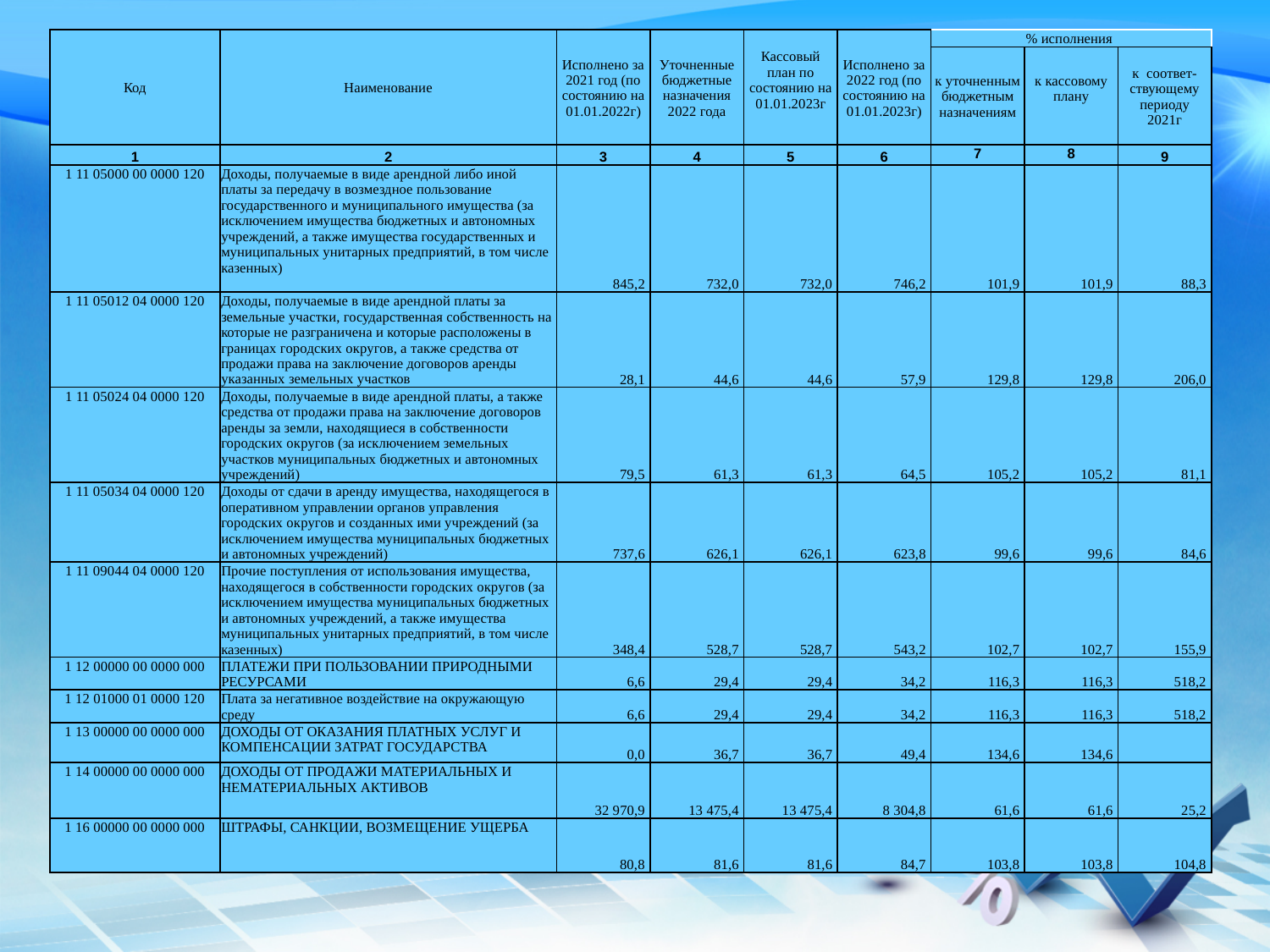

| Код | Наименование | Исполнено за 2021 год (по состоянию на 01.01.2022г) | Уточненные бюджетные назначения 2022 года | Кассовый план по состоянию на 01.01.2023г | Исполнено за 2022 год (по состоянию на 01.01.2023г) | % исполнения |  |  |
| --- | --- | --- | --- | --- | --- | --- | --- | --- |
|  |  |  |  |  |  | к уточненным бюджетным назначениям | к кассовому плану | к соответ-ствующему периоду 2021г |
| 1 | 2 | 3 | 4 | 5 | 6 | 7 | 8 | 9 |
| 1 11 05000 00 0000 120 | Доходы, получаемые в виде арендной либо иной платы за передачу в возмездное пользование государственного и муниципального имущества (за исключением имущества бюджетных и автономных учреждений, а также имущества государственных и муниципальных унитарных предприятий, в том числе казенных) | 845,2 | 732,0 | 732,0 | 746,2 | 101,9 | 101,9 | 88,3 |
| 1 11 05012 04 0000 120 | Доходы, получаемые в виде арендной платы за земельные участки, государственная собственность на которые не разграничена и которые расположены в границах городских округов, а также средства от продажи права на заключение договоров аренды указанных земельных участков | 28,1 | 44,6 | 44,6 | 57,9 | 129,8 | 129,8 | 206,0 |
| 1 11 05024 04 0000 120 | Доходы, получаемые в виде арендной платы, а также средства от продажи права на заключение договоров аренды за земли, находящиеся в собственности городских округов (за исключением земельных участков муниципальных бюджетных и автономных учреждений) | 79,5 | 61,3 | 61,3 | 64,5 | 105,2 | 105,2 | 81,1 |
| 1 11 05034 04 0000 120 | Доходы от сдачи в аренду имущества, находящегося в оперативном управлении органов управления городских округов и созданных ими учреждений (за исключением имущества муниципальных бюджетных и автономных учреждений) | 737,6 | 626,1 | 626,1 | 623,8 | 99,6 | 99,6 | 84,6 |
| 1 11 09044 04 0000 120 | Прочие поступления от использования имущества, находящегося в собственности городских округов (за исключением имущества муниципальных бюджетных и автономных учреждений, а также имущества муниципальных унитарных предприятий, в том числе казенных) | 348,4 | 528,7 | 528,7 | 543,2 | 102,7 | 102,7 | 155,9 |
| 1 12 00000 00 0000 000 | ПЛАТЕЖИ ПРИ ПОЛЬЗОВАНИИ ПРИРОДНЫМИ РЕСУРСАМИ | 6,6 | 29,4 | 29,4 | 34,2 | 116,3 | 116,3 | 518,2 |
| 1 12 01000 01 0000 120 | Плата за негативное воздействие на окружающую среду | 6,6 | 29,4 | 29,4 | 34,2 | 116,3 | 116,3 | 518,2 |
| 1 13 00000 00 0000 000 | ДОХОДЫ ОТ ОКАЗАНИЯ ПЛАТНЫХ УСЛУГ И КОМПЕНСАЦИИ ЗАТРАТ ГОСУДАРСТВА | 0,0 | 36,7 | 36,7 | 49,4 | 134,6 | 134,6 |  |
| 1 14 00000 00 0000 000 | ДОХОДЫ ОТ ПРОДАЖИ МАТЕРИАЛЬНЫХ И НЕМАТЕРИАЛЬНЫХ АКТИВОВ | 32 970,9 | 13 475,4 | 13 475,4 | 8 304,8 | 61,6 | 61,6 | 25,2 |
| 1 16 00000 00 0000 000 | ШТРАФЫ, САНКЦИИ, ВОЗМЕЩЕНИЕ УЩЕРБА | 80,8 | 81,6 | 81,6 | 84,7 | 103,8 | 103,8 | 104,8 |